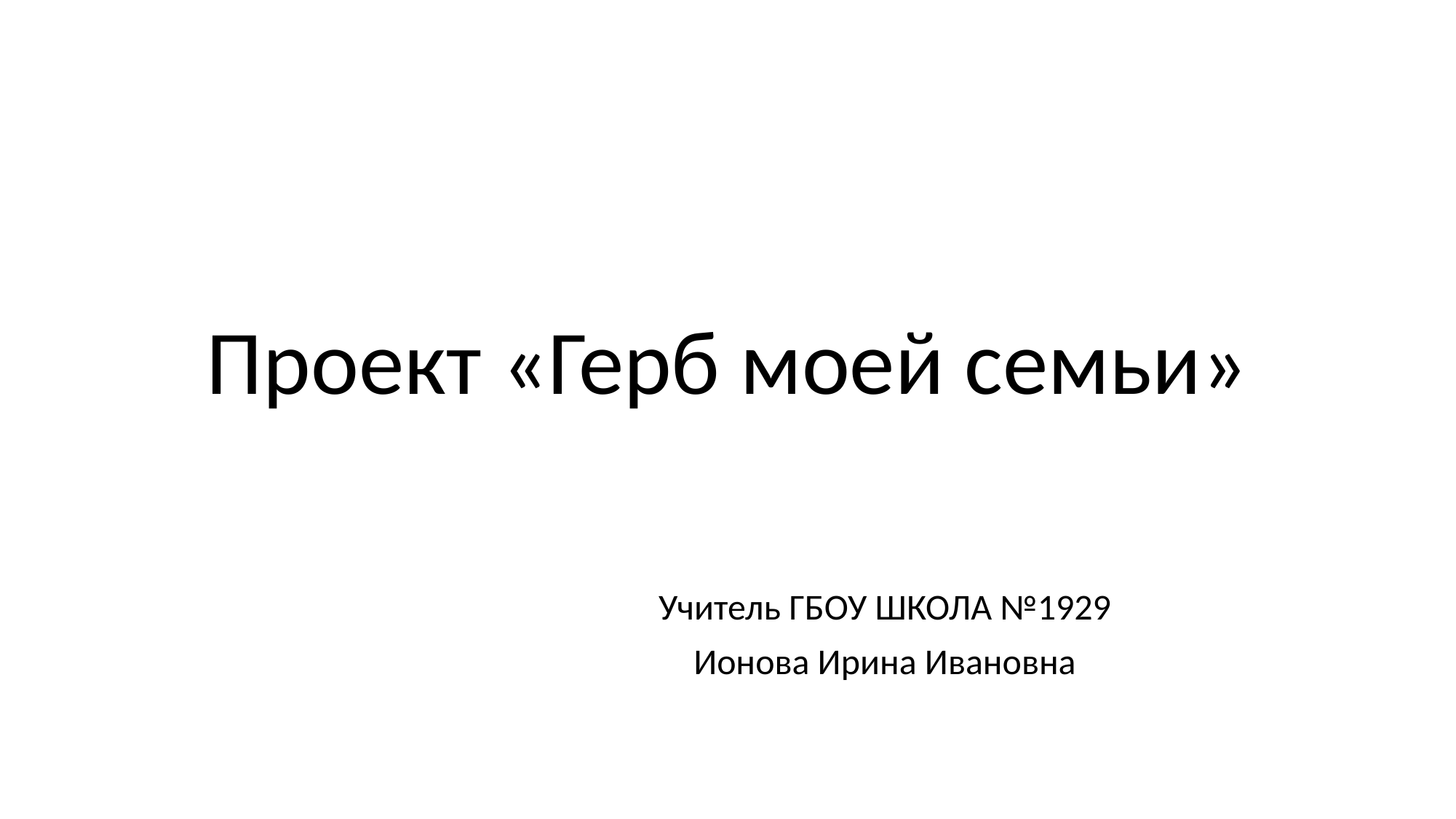

# Проект «Герб моей семьи»
Учитель ГБОУ ШКОЛА №1929
Ионова Ирина Ивановна